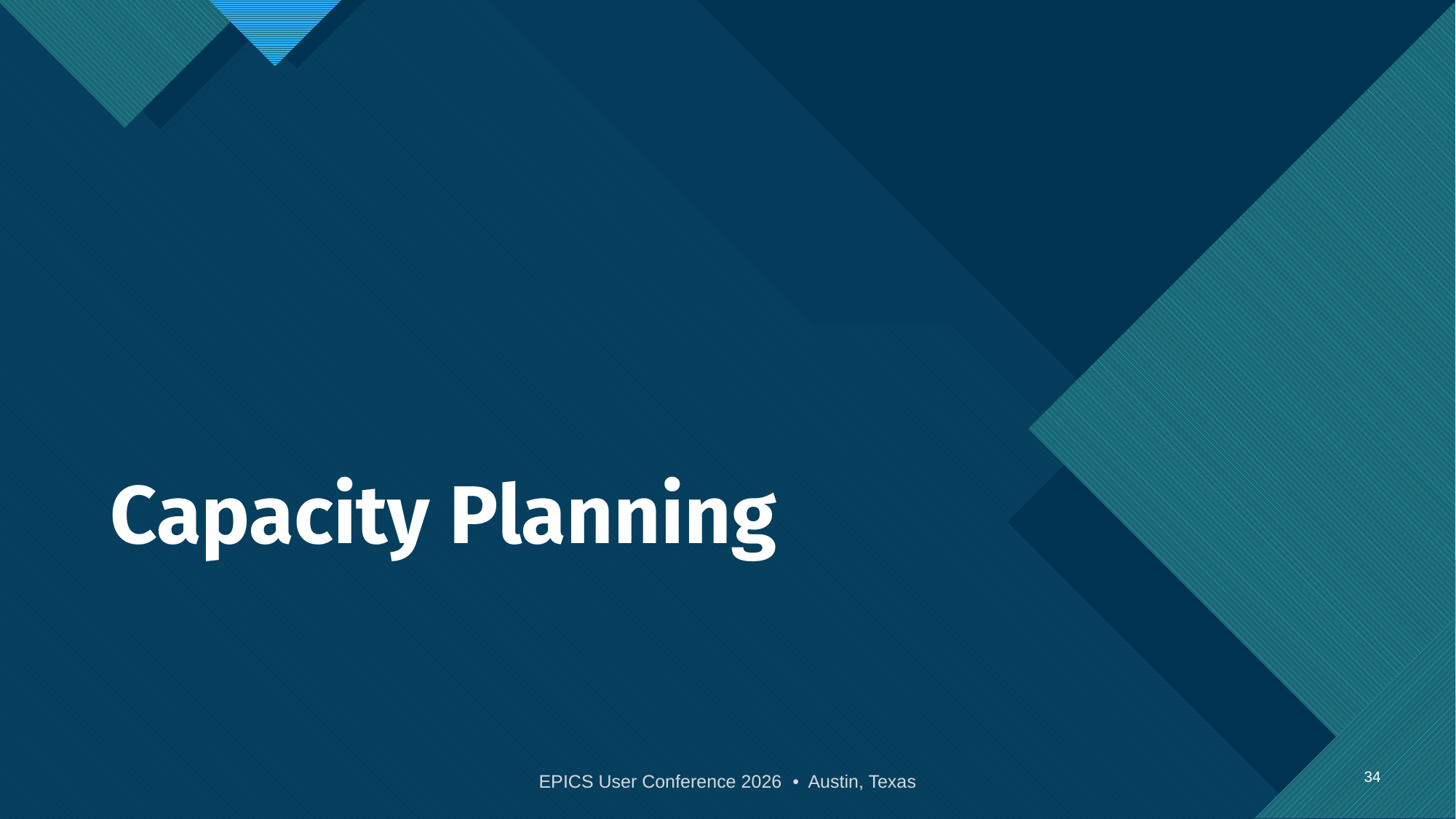

# Capacity Planning

34
EPICS User Conference 2026  •  Austin, Texas